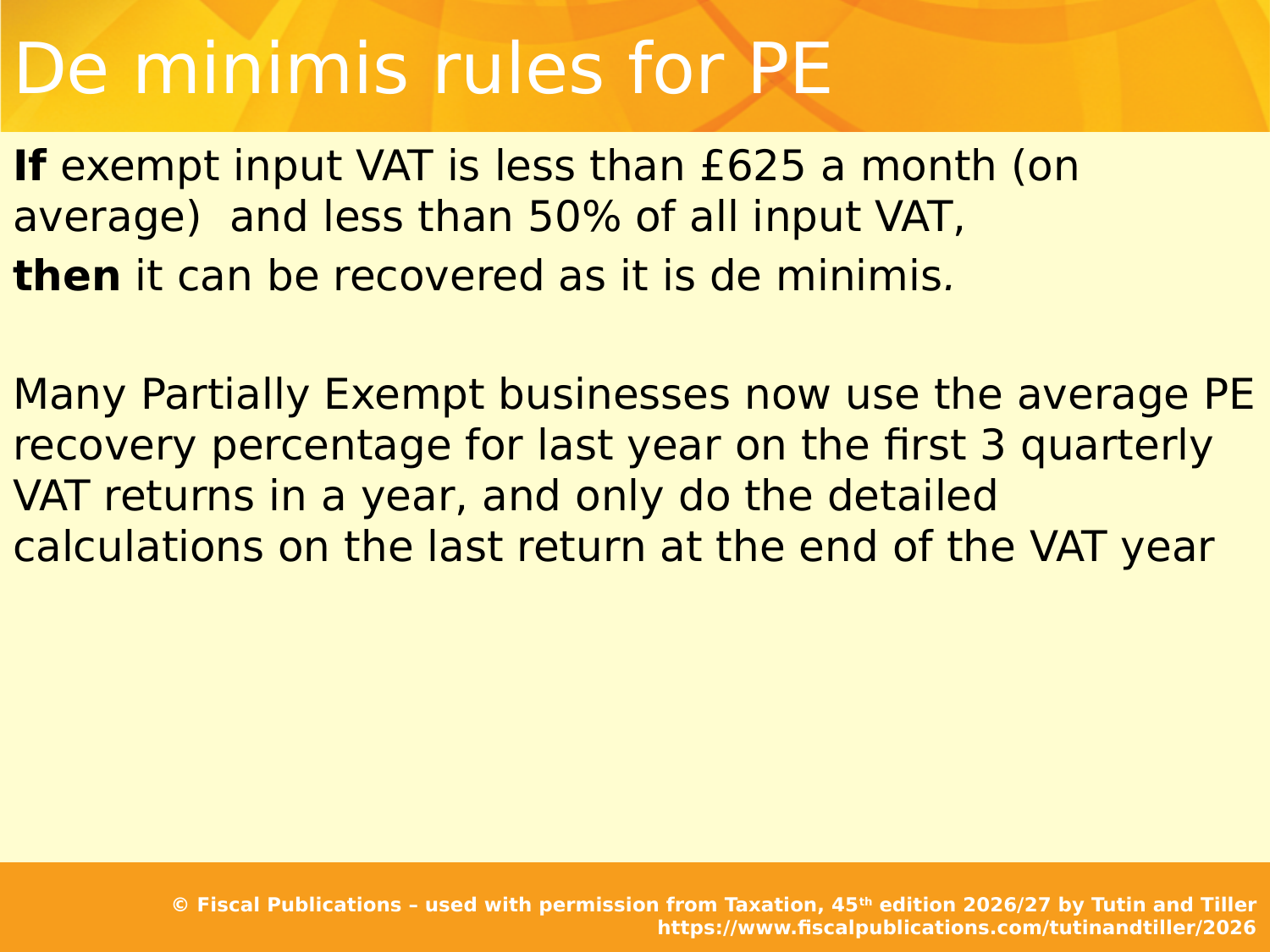

# De minimis rules for PE
If exempt input VAT is less than £625 a month (on average)  and less than 50% of all input VAT,
then it can be recovered as it is de minimis.

Many Partially Exempt businesses now use the average PE recovery percentage for last year on the first 3 quarterly VAT returns in a year, and only do the detailed calculations on the last return at the end of the VAT year